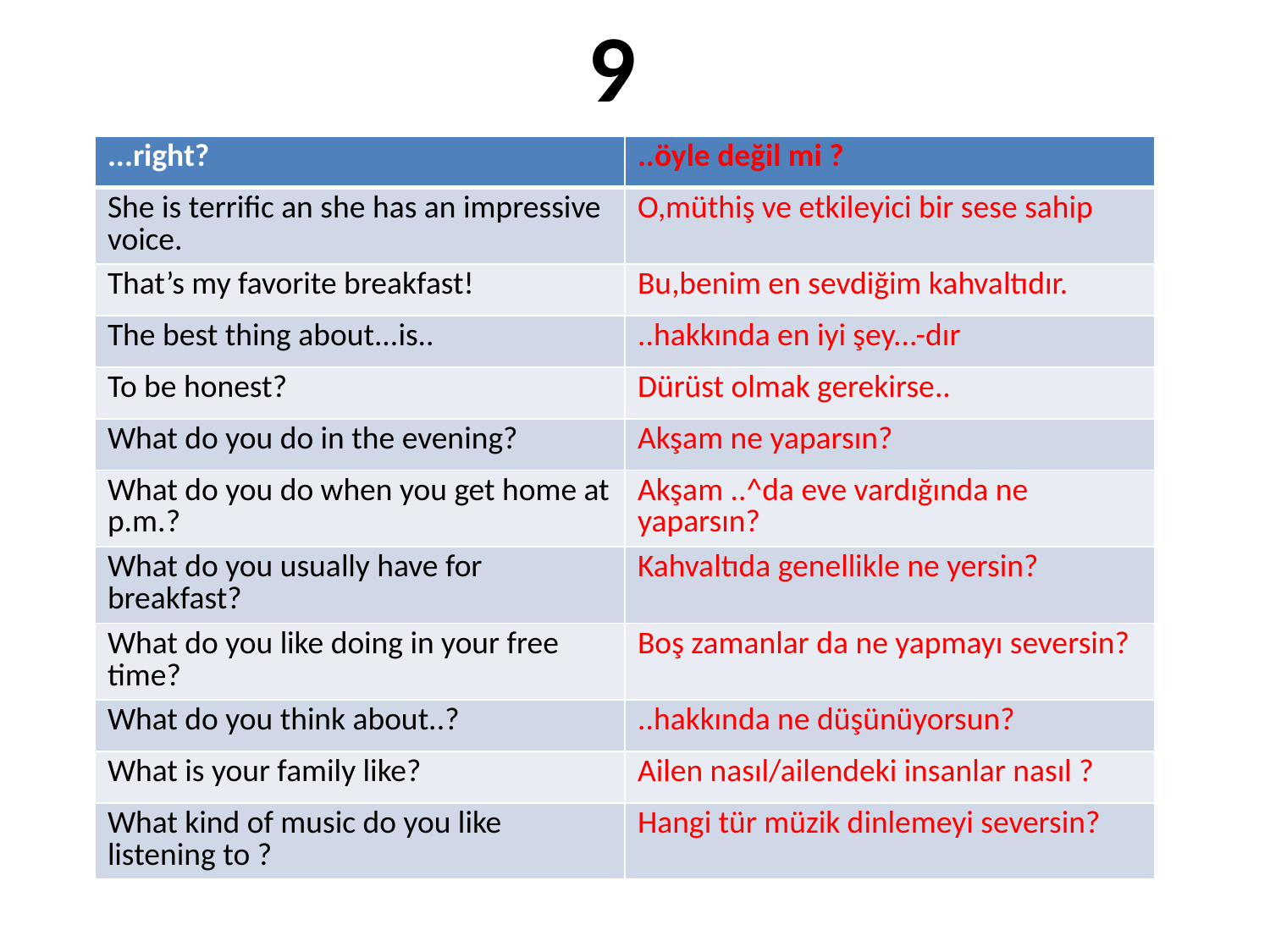

9
| ...right? | ..öyle değil mi ? |
| --- | --- |
| She is terrific an she has an impressive voice. | O,müthiş ve etkileyici bir sese sahip |
| That’s my favorite breakfast! | Bu,benim en sevdiğim kahvaltıdır. |
| The best thing about...is.. | ..hakkında en iyi şey...-dır |
| To be honest? | Dürüst olmak gerekirse.. |
| What do you do in the evening? | Akşam ne yaparsın? |
| What do you do when you get home at p.m.? | Akşam ..^da eve vardığında ne yaparsın? |
| What do you usually have for breakfast? | Kahvaltıda genellikle ne yersin? |
| What do you like doing in your free time? | Boş zamanlar da ne yapmayı seversin? |
| What do you think about..? | ..hakkında ne düşünüyorsun? |
| What is your family like? | Ailen nasıl/ailendeki insanlar nasıl ? |
| What kind of music do you like listening to ? | Hangi tür müzik dinlemeyi seversin? |